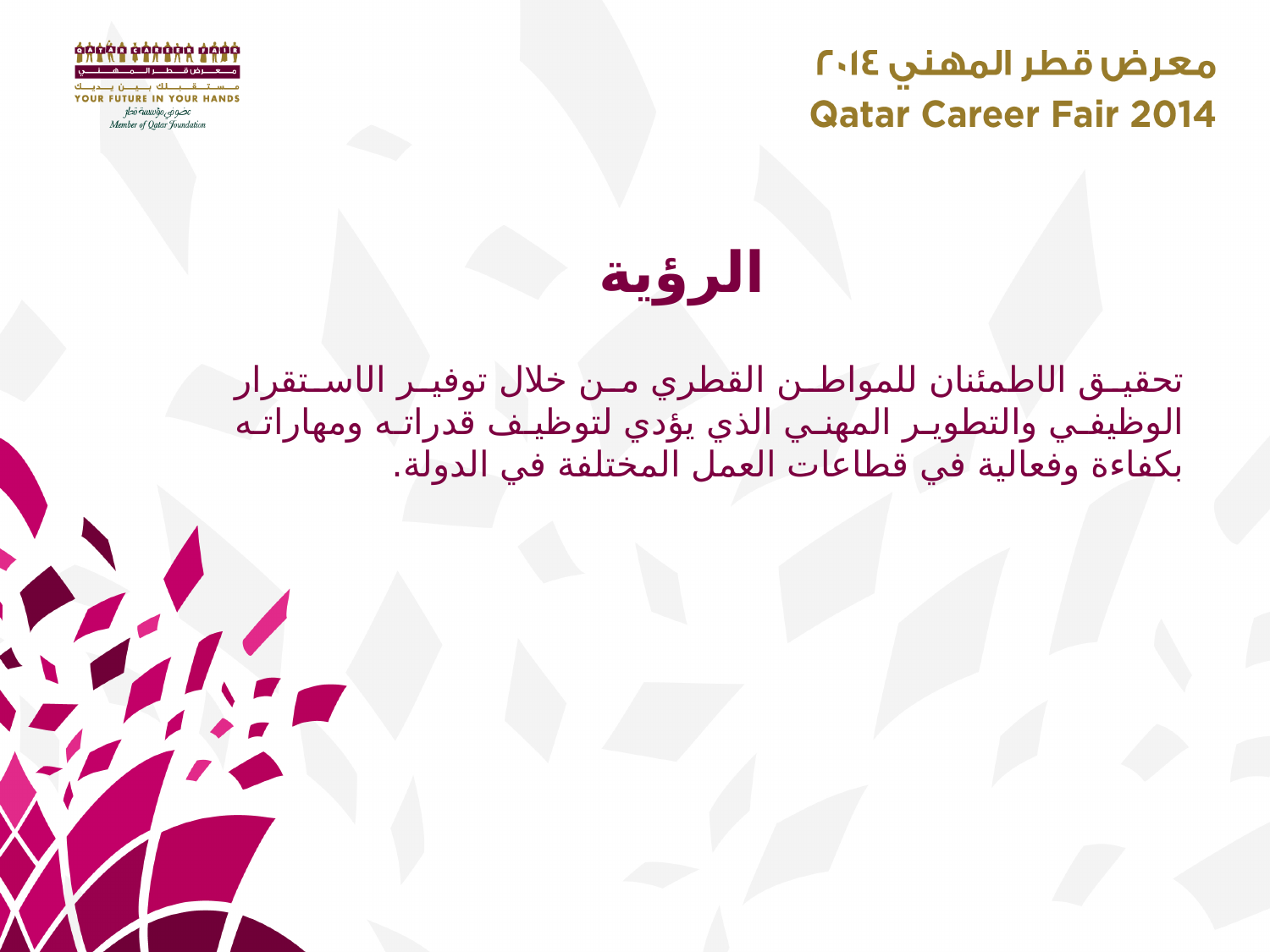

الرؤية
تحقيق الاطمئنان للمواطن القطري من خلال توفير الاستقرار الوظيفي والتطوير المهني الذي يؤدي لتوظيف قدراته ومهاراته بكفاءة وفعالية في قطاعات العمل المختلفة في الدولة.